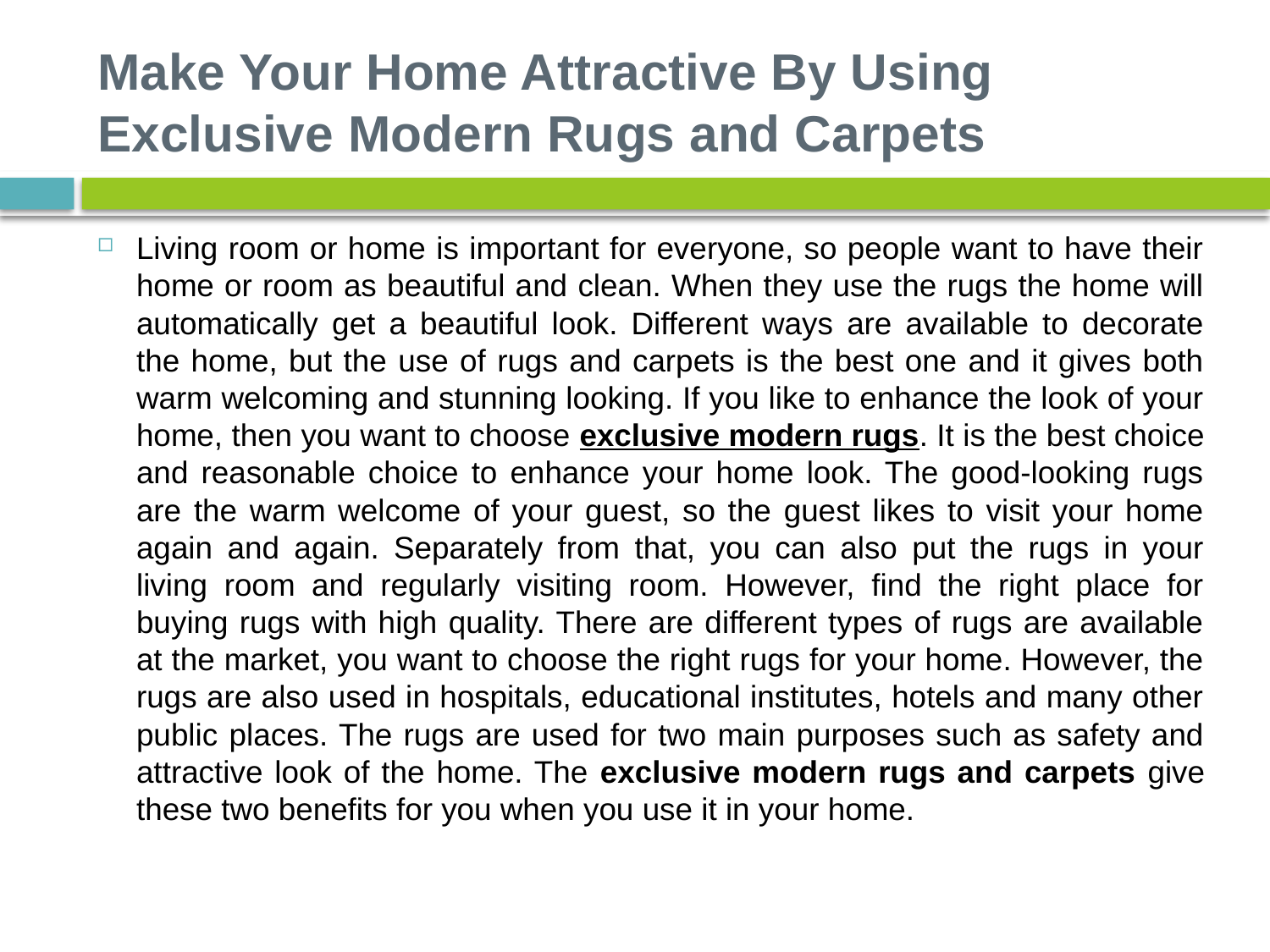

# Make Your Home Attractive By Using Exclusive Modern Rugs and Carpets
Living room or home is important for everyone, so people want to have their home or room as beautiful and clean. When they use the rugs the home will automatically get a beautiful look. Different ways are available to decorate the home, but the use of rugs and carpets is the best one and it gives both warm welcoming and stunning looking. If you like to enhance the look of your home, then you want to choose exclusive modern rugs. It is the best choice and reasonable choice to enhance your home look. The good-looking rugs are the warm welcome of your guest, so the guest likes to visit your home again and again. Separately from that, you can also put the rugs in your living room and regularly visiting room. However, find the right place for buying rugs with high quality. There are different types of rugs are available at the market, you want to choose the right rugs for your home. However, the rugs are also used in hospitals, educational institutes, hotels and many other public places. The rugs are used for two main purposes such as safety and attractive look of the home. The exclusive modern rugs and carpets give these two benefits for you when you use it in your home.